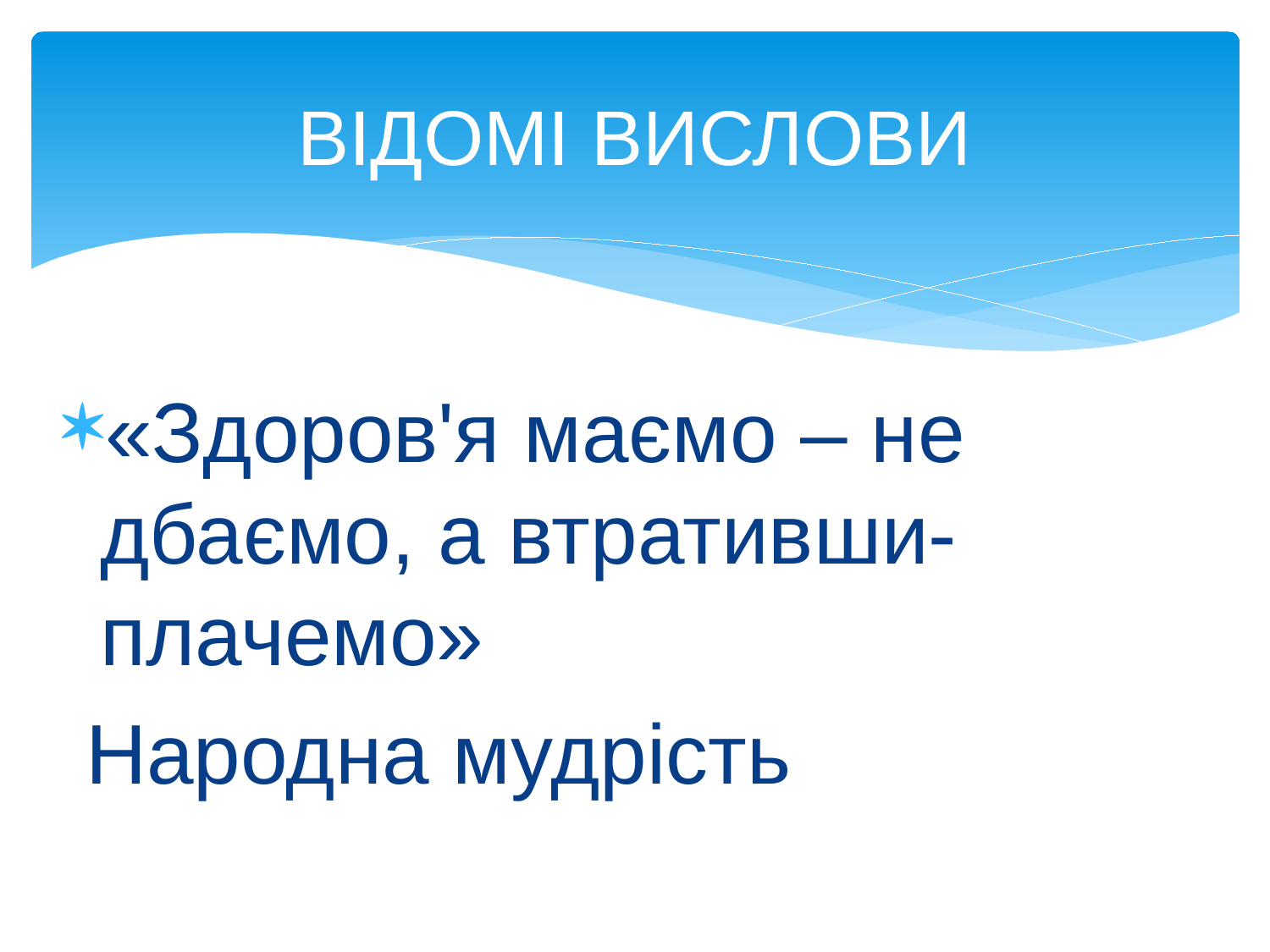

# ВІДОМІ ВИСЛОВИ
«Здоров'я маємо – не дбаємо, а втративши-плачемо»
 Народна мудрість